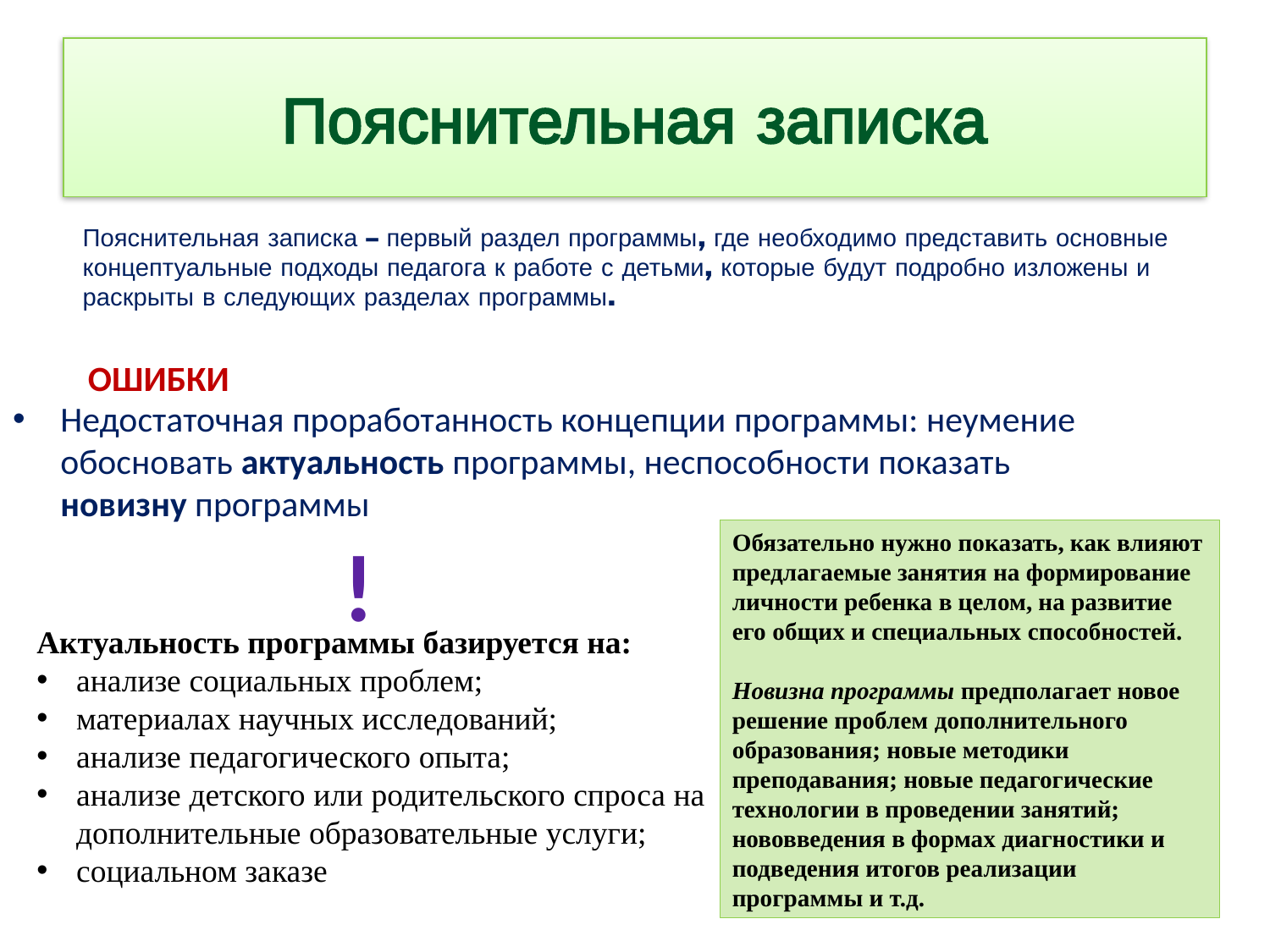

# Пояснительная записка
Пояснительная записка – первый раздел программы, где необходимо представить основные концептуальные подходы педагога к работе с детьми, которые будут подробно изложены и раскрыты в следующих разделах программы.
ОШИБКИ
Недостаточная проработанность концепции программы: неумение обосновать актуальность программы, неспособности показать новизну программы
!
Обязательно нужно показать, как влияют предлагаемые занятия на формирование личности ребенка в целом, на развитие его общих и специальных способностей.

Новизна программы предполагает новое решение проблем дополнительного образования; новые методики преподавания; новые педагогические технологии в проведении занятий; нововведения в формах диагностики и подведения итогов реализации программы и т.д.
Актуальность программы базируется на:
анализе социальных проблем;
материалах научных исследований;
анализе педагогического опыта;
анализе детского или родительского спроса на дополнительные образовательные услуги;
социальном заказе